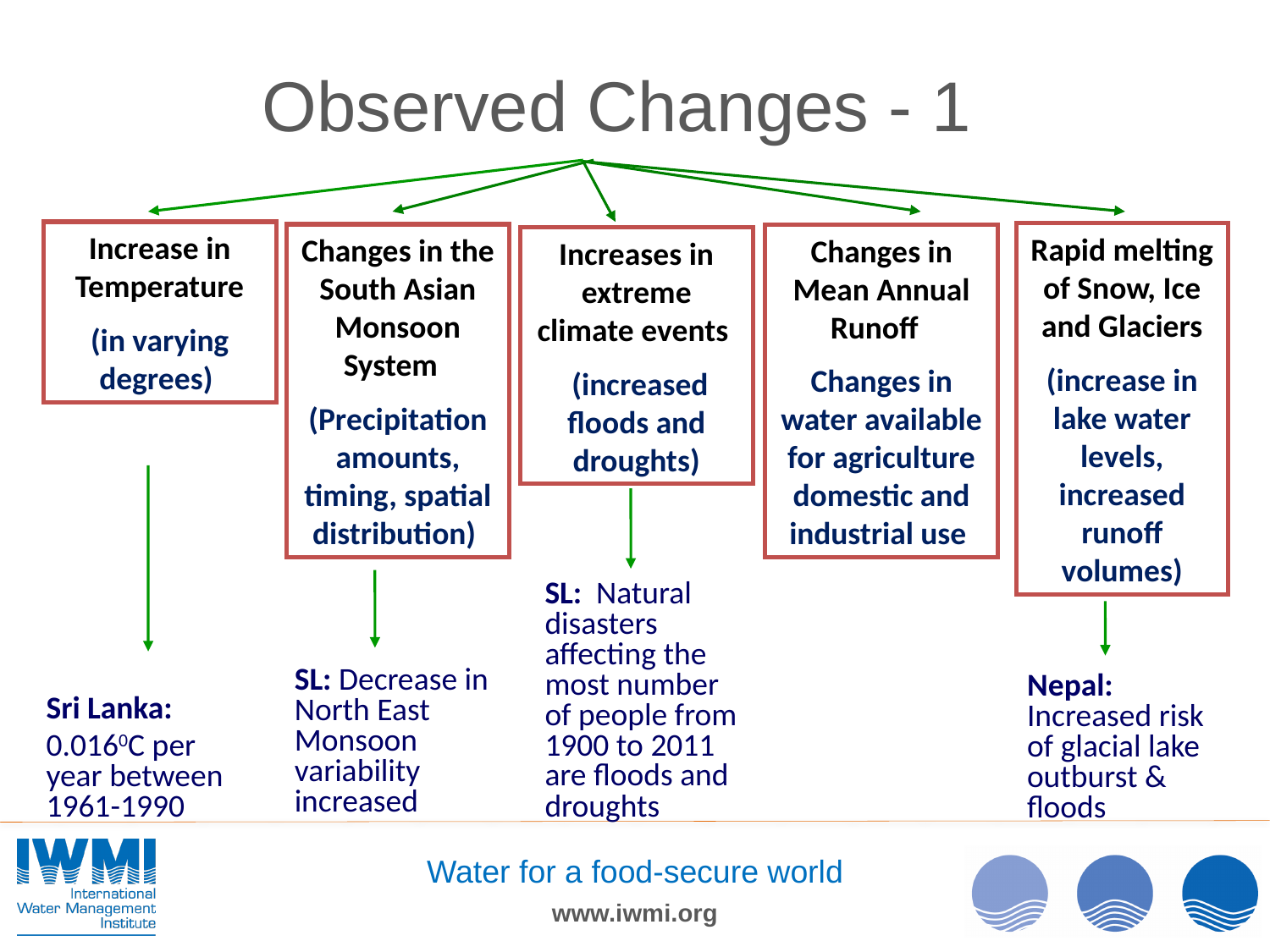

# Observed Changes - 1

Increase in Temperature
(in varying degrees)

Changes in the South Asian Monsoon System
(Precipitation amounts, timing, spatial distribution)

Increases in extreme climate events
 (increased floods and droughts)

Rapid melting of Snow, Ice and Glaciers
(increase in lake water levels, increased runoff volumes)

Changes in Mean Annual Runoff
Changes in water available for agriculture domestic and industrial use

Sri Lanka:
0.0160C per year between 1961-1990

SL:  Natural disasters affecting the most number of people from 1900 to 2011 are floods and droughts

SL: Decrease in North East Monsoon  variability increased

Nepal:  Increased risk of glacial lake outburst & floods